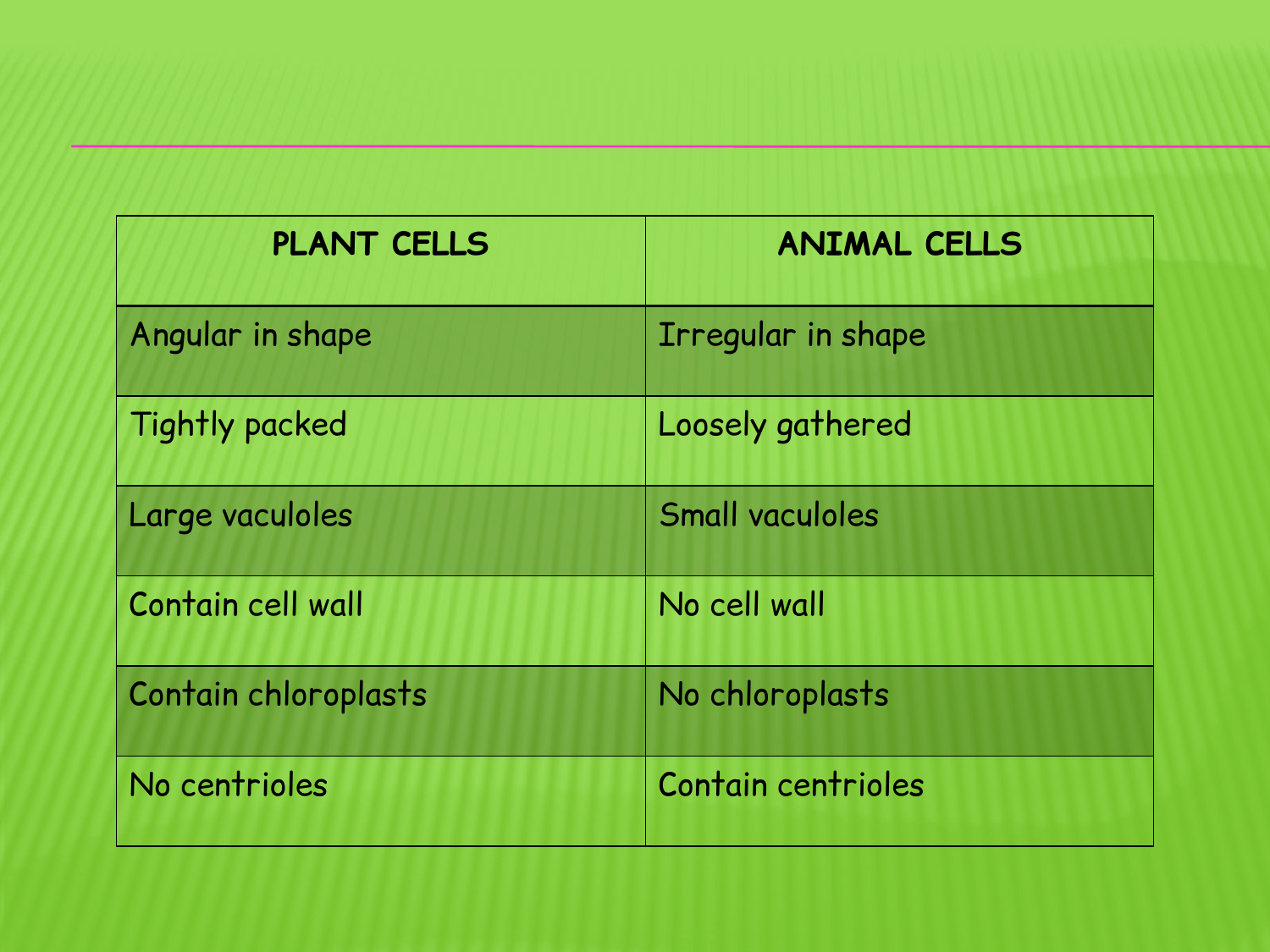

| PLANT CELLS | ANIMAL CELLS |
| --- | --- |
| Angular in shape | Irregular in shape |
| Tightly packed | Loosely gathered |
| Large vaculoles | Small vaculoles |
| Contain cell wall | No cell wall |
| Contain chloroplasts | No chloroplasts |
| No centrioles | Contain centrioles |